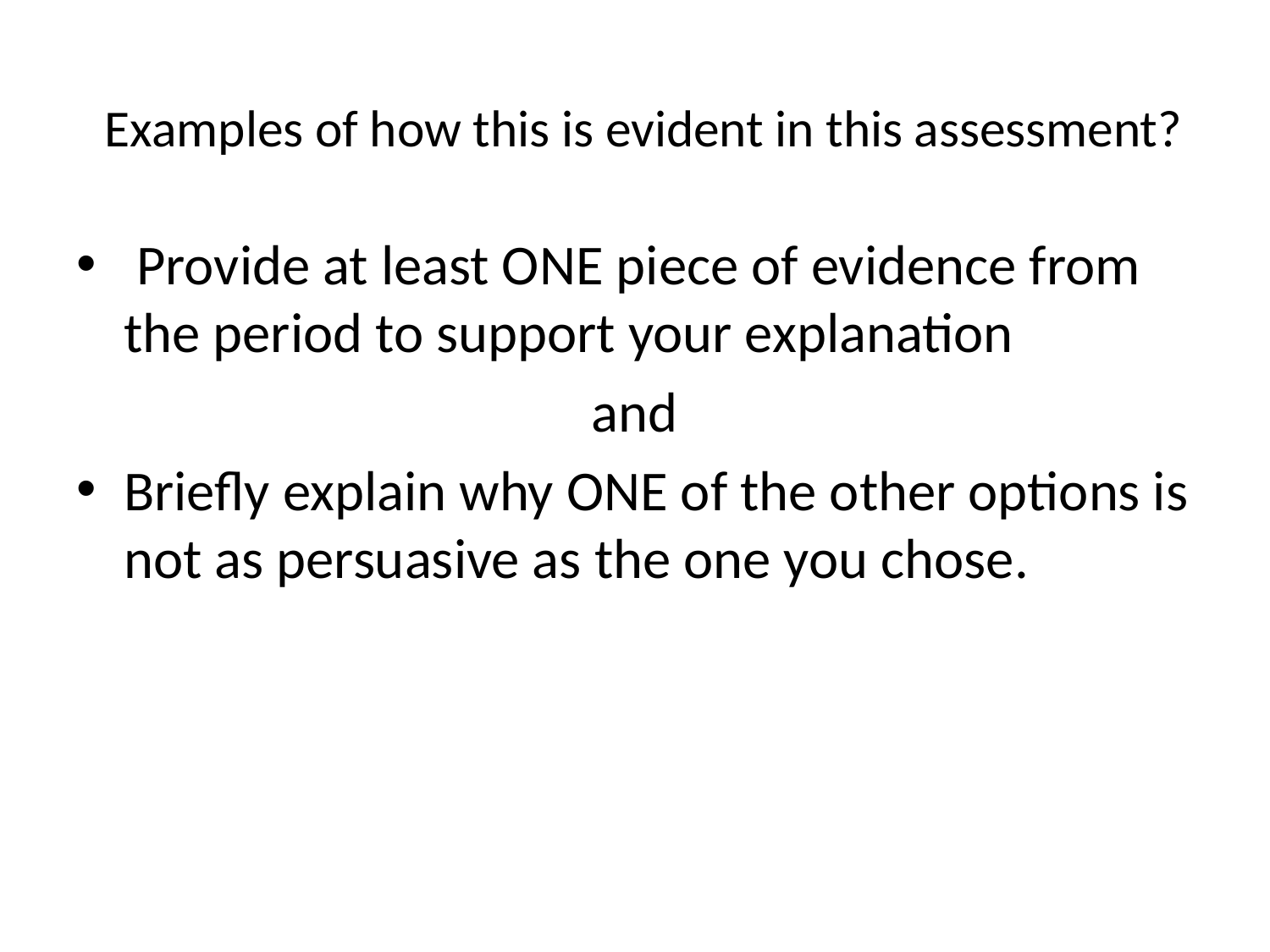

# Examples of how this is evident in this assessment?
 Provide at least ONE piece of evidence from the period to support your explanation
and
Briefly explain why ONE of the other options is not as persuasive as the one you chose.